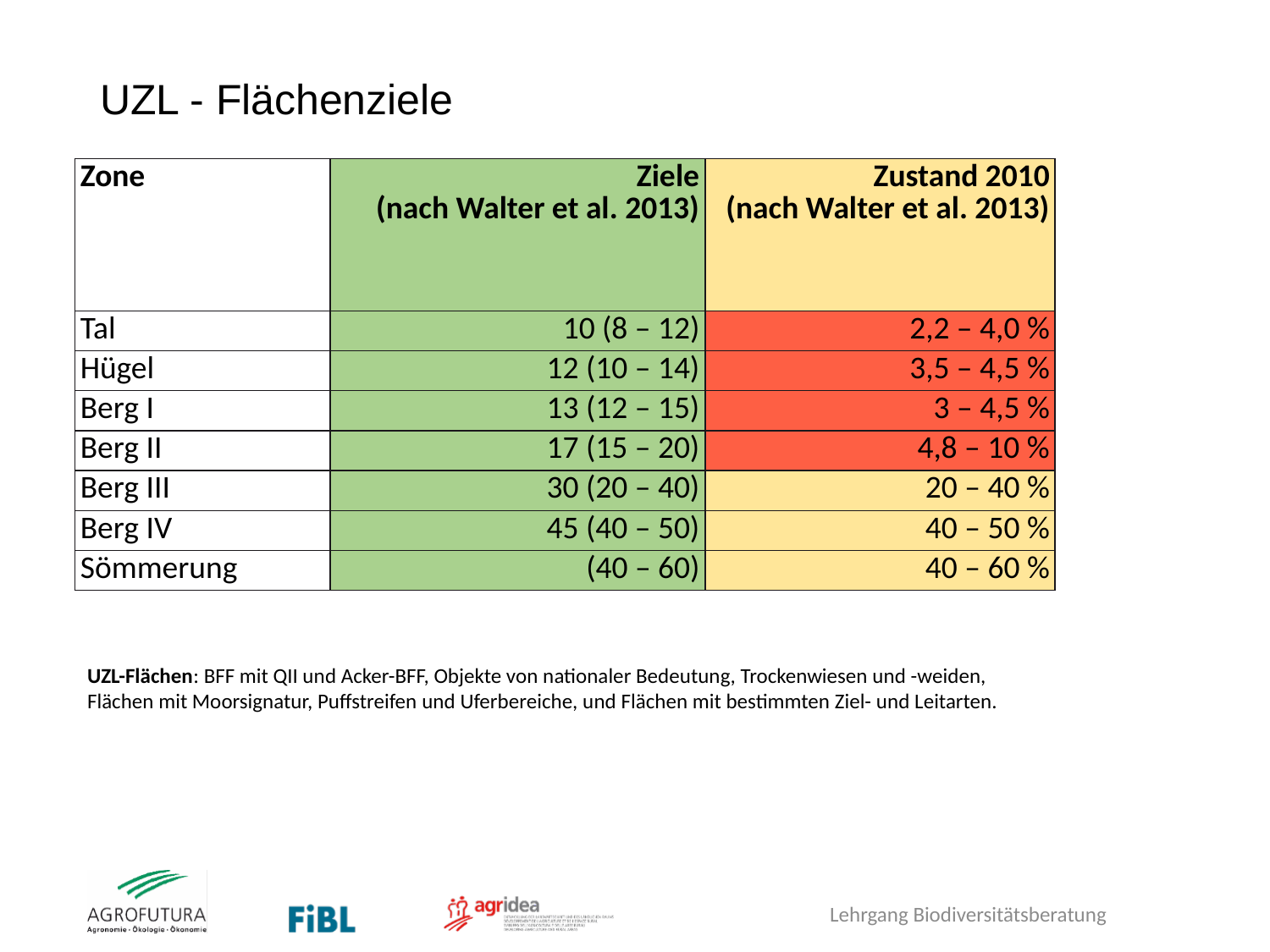

# UZL - Flächenziele
| Zone | Ziele (nach Walter et al. 2013) | Zustand 2010 (nach Walter et al. 2013) |
| --- | --- | --- |
| Tal | 10 (8 – 12) | 2,2 – 4,0 % |
| Hügel | 12 (10 – 14) | 3,5 – 4,5 % |
| Berg I | 13 (12 – 15) | 3 – 4,5 % |
| Berg II | 17 (15 – 20) | 4,8 – 10 % |
| Berg III | 30 (20 – 40) | 20 – 40 % |
| Berg IV | 45 (40 – 50) | 40 – 50 % |
| Sömmerung | (40 – 60) | 40 – 60 % |
UZL-Flächen: BFF mit QII und Acker-BFF, Objekte von nationaler Bedeutung, Trockenwiesen und -weiden, Flächen mit Moorsignatur, Puffstreifen und Uferbereiche, und Flächen mit bestimmten Ziel- und Leitarten.
Lehrgang Biodiversitätsberatung